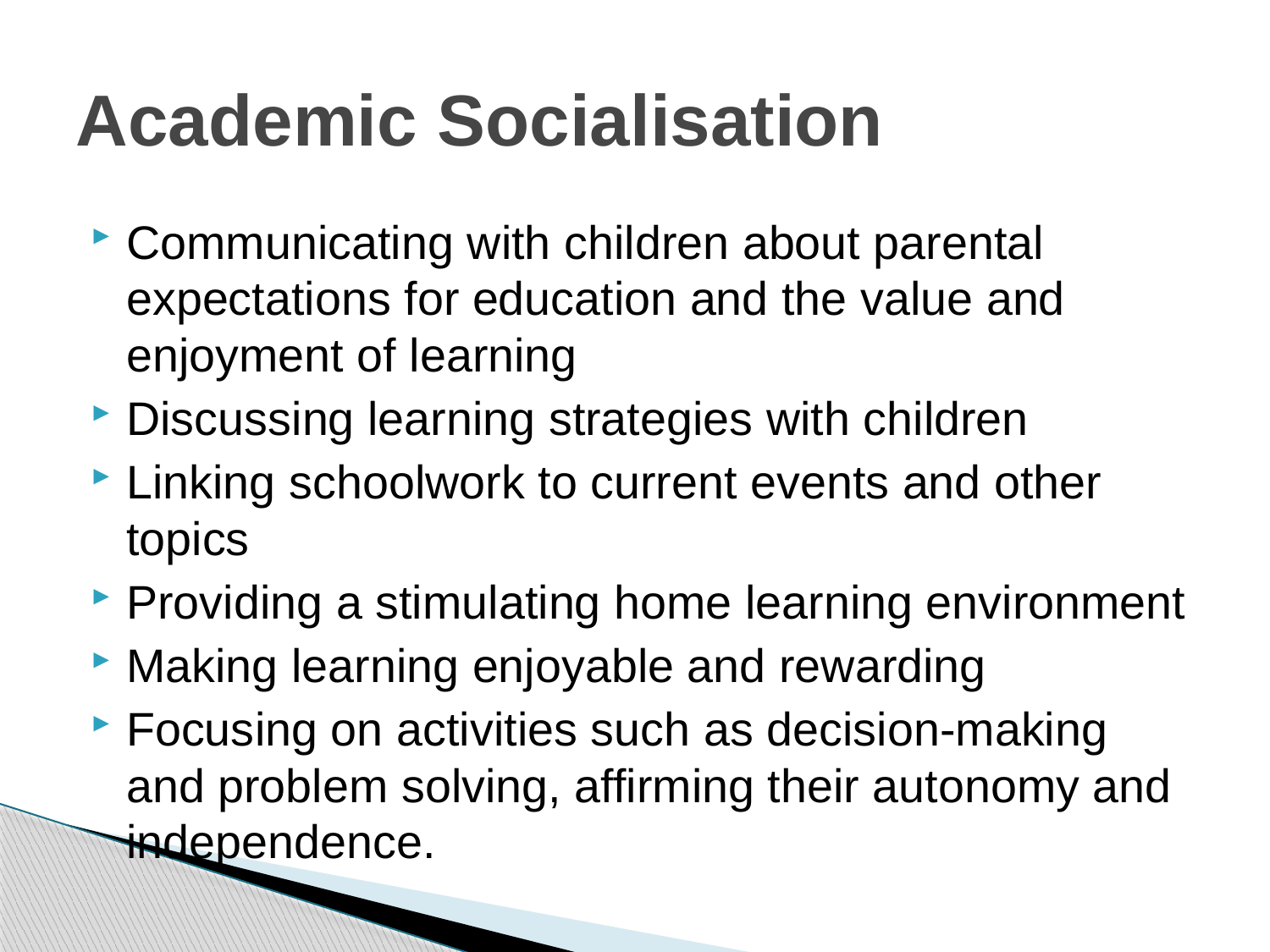

# Academic Socialisation
Communicating with children about parental expectations for education and the value and enjoyment of learning
Discussing learning strategies with children
Linking schoolwork to current events and other topics
Providing a stimulating home learning environment
Making learning enjoyable and rewarding
Focusing on activities such as decision-making and problem solving, affirming their autonomy and independence.